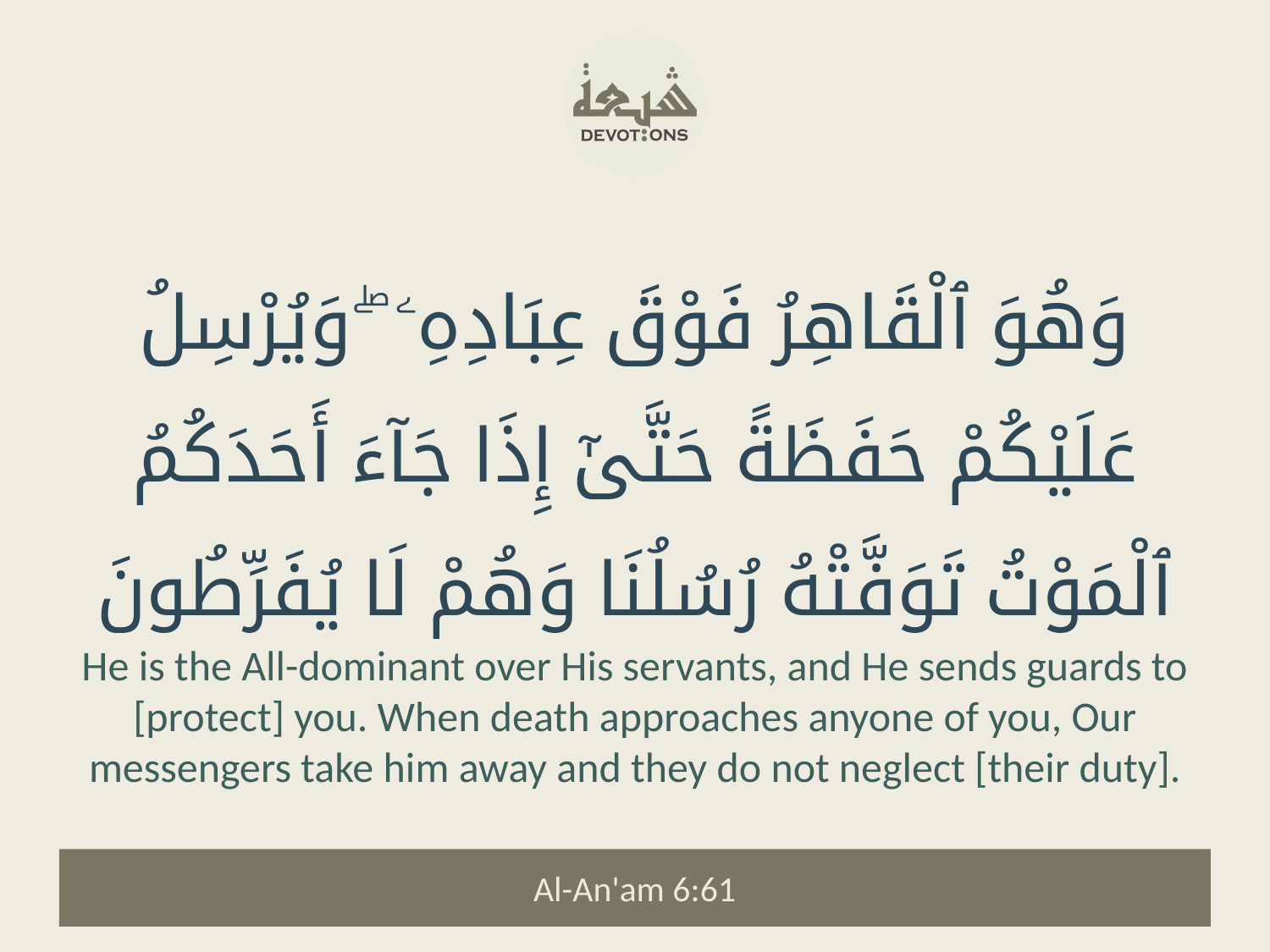

وَهُوَ ٱلْقَاهِرُ فَوْقَ عِبَادِهِۦ ۖ وَيُرْسِلُ عَلَيْكُمْ حَفَظَةً حَتَّىٰٓ إِذَا جَآءَ أَحَدَكُمُ ٱلْمَوْتُ تَوَفَّتْهُ رُسُلُنَا وَهُمْ لَا يُفَرِّطُونَ
He is the All-dominant over His servants, and He sends guards to [protect] you. When death approaches anyone of you, Our messengers take him away and they do not neglect [their duty].
Al-An'am 6:61